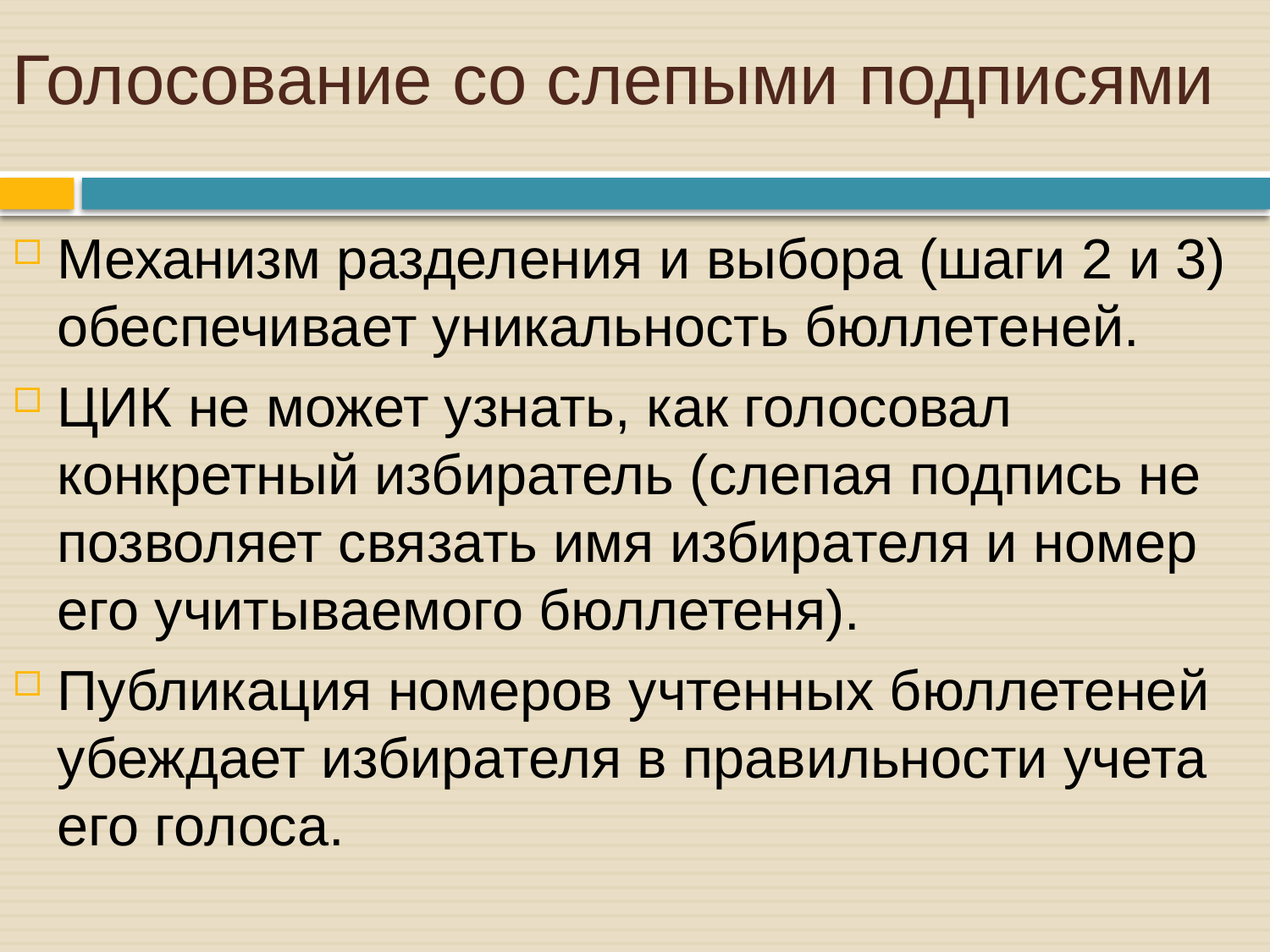

# Голосование со слепыми подписями
Механизм разделения и выбора (шаги 2 и 3) обеспечивает уникальность бюллетеней.
ЦИК не может узнать, как голосовал конкретный избиратель (слепая подпись не позволяет связать имя избирателя и номер его учитываемого бюллетеня).
Публикация номеров учтенных бюллетеней убеждает избирателя в правильности учета его голоса.